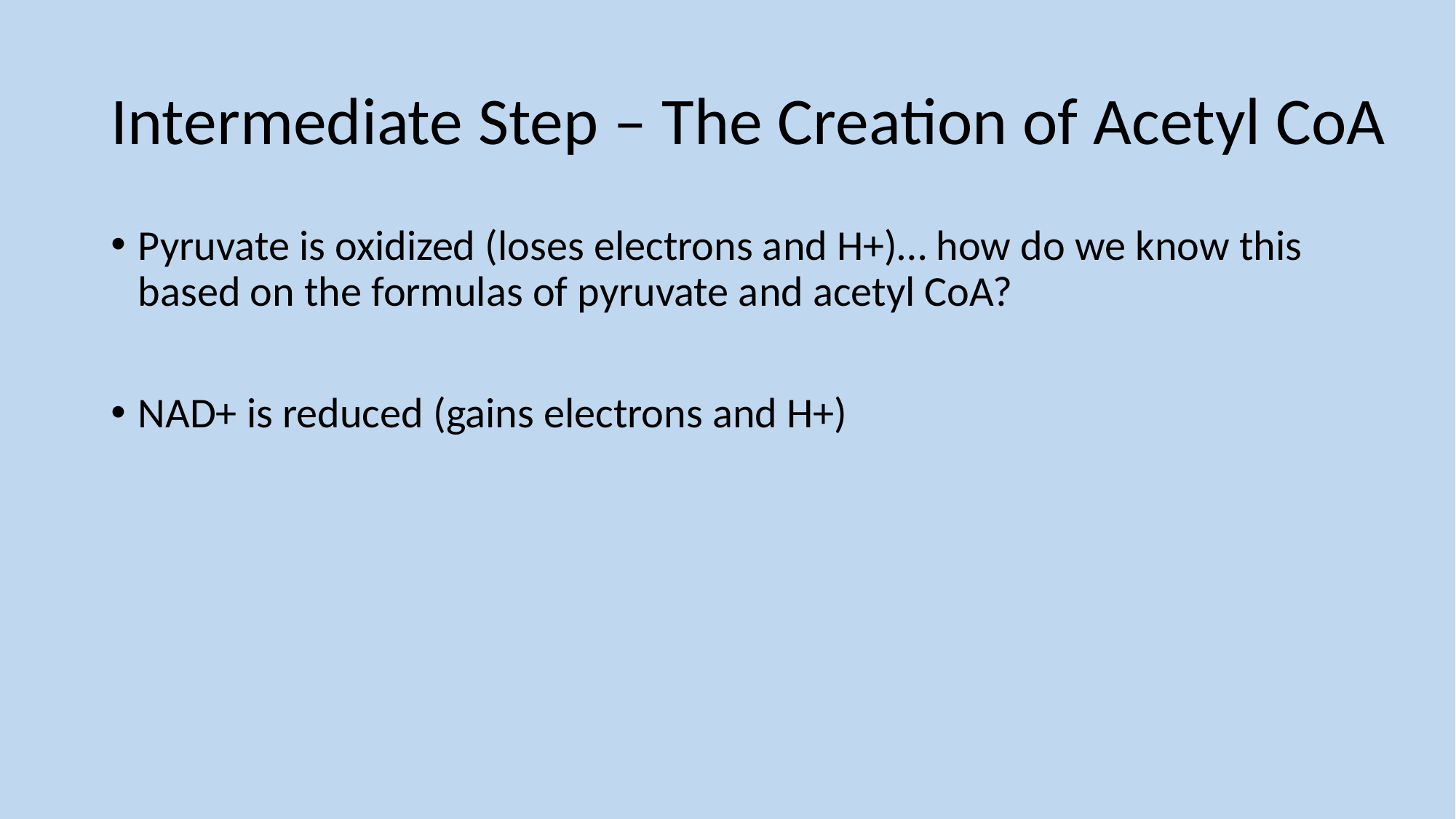

# Intermediate Step – The Creation of Acetyl CoA
Pyruvate is oxidized (loses electrons and H+)… how do we know this based on the formulas of pyruvate and acetyl CoA?

NAD+ is reduced (gains electrons and H+)